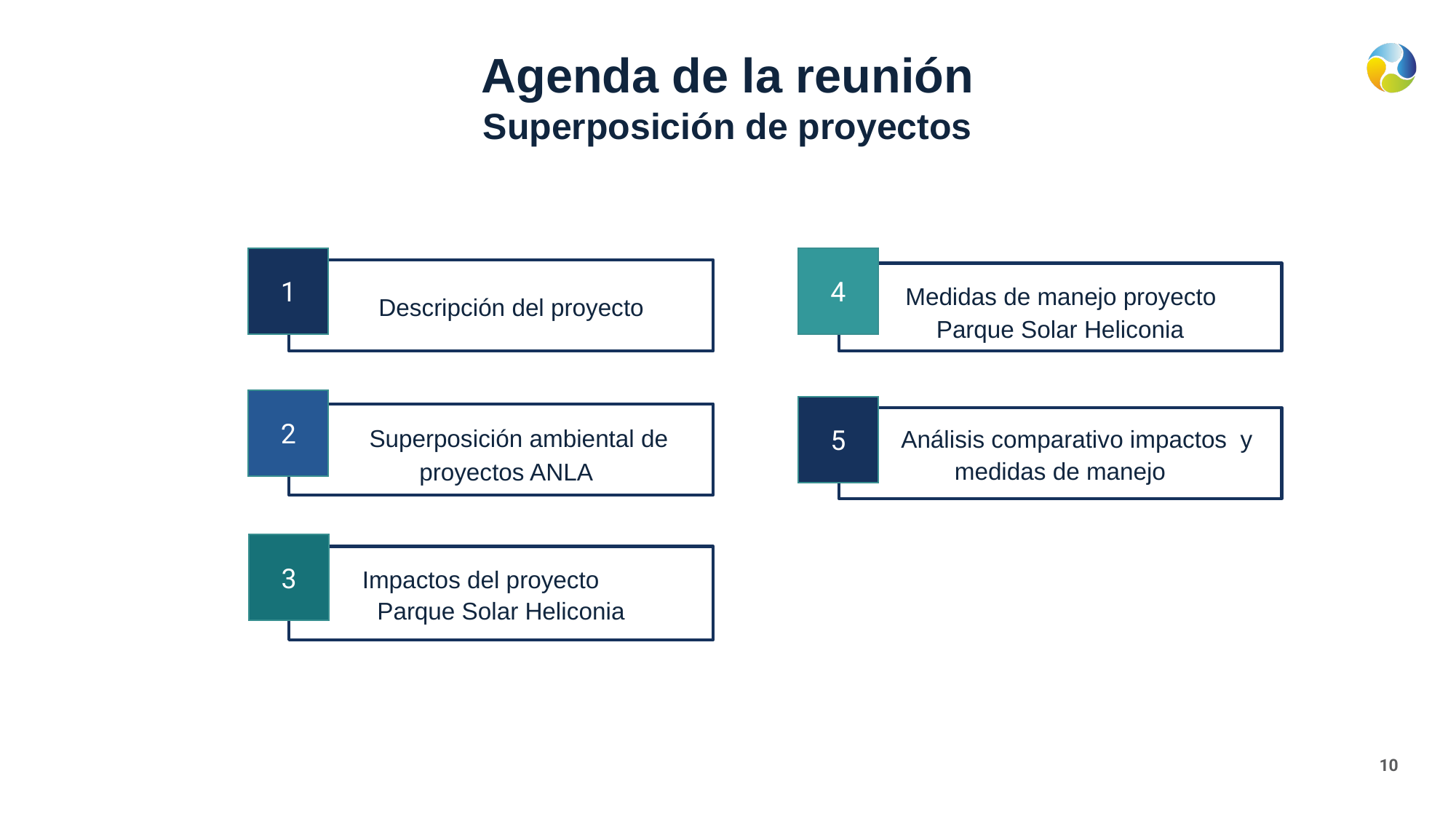

# Agenda de la reunión Superposición de proyectos
1
4
Descripción del proyecto
 Medidas de manejo proyecto
Parque Solar Heliconia
2
5
   Superposición ambiental de proyectos ANLA
     Análisis comparativo impactos  y medidas de manejo
3
Impactos del proyecto
Parque Solar Heliconia